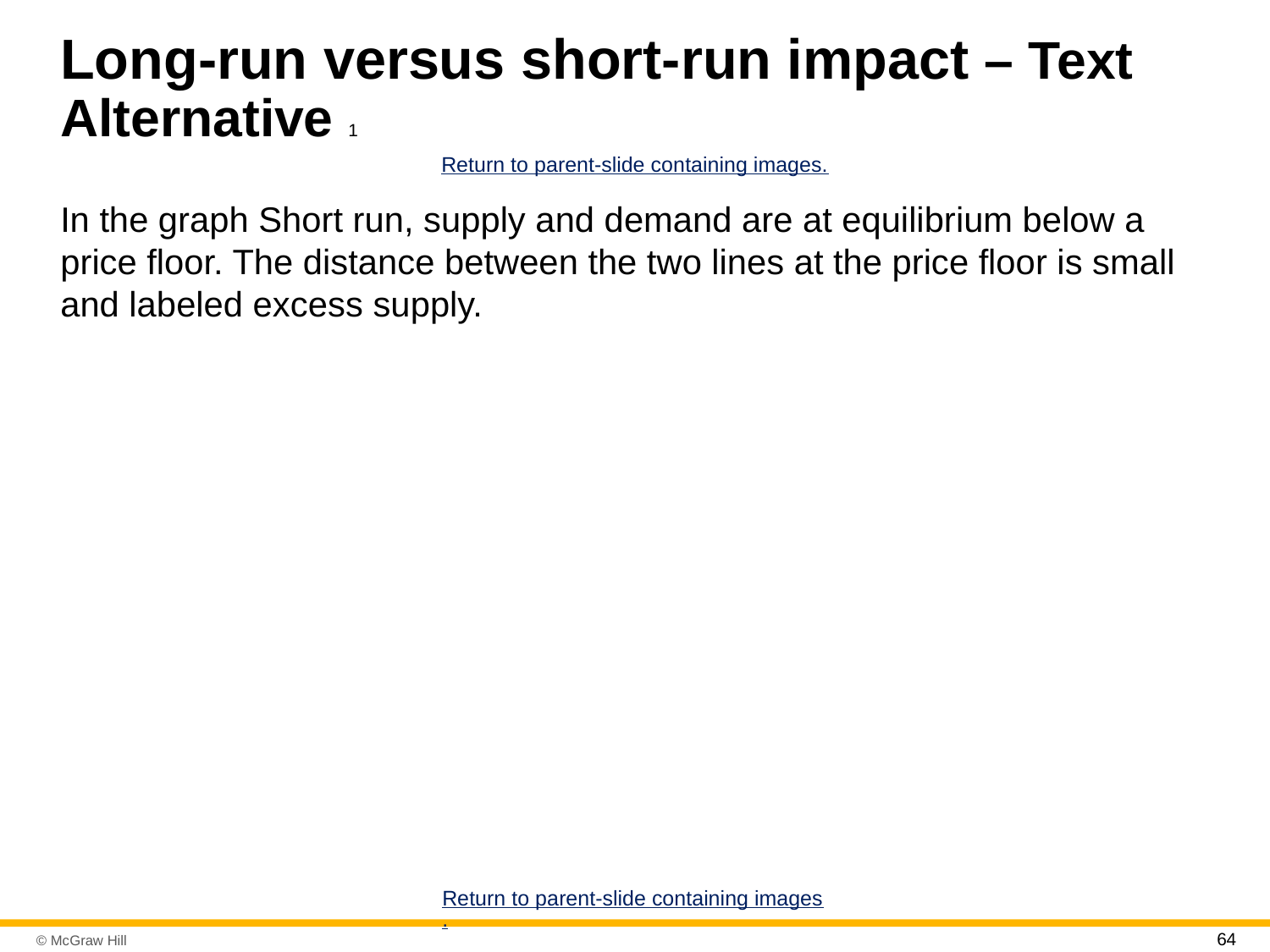

# Long-run versus short-run impact – Text Alternative 1
Return to parent-slide containing images.
In the graph Short run, supply and demand are at equilibrium below a price floor. The distance between the two lines at the price floor is small and labeled excess supply.
Return to parent-slide containing images.